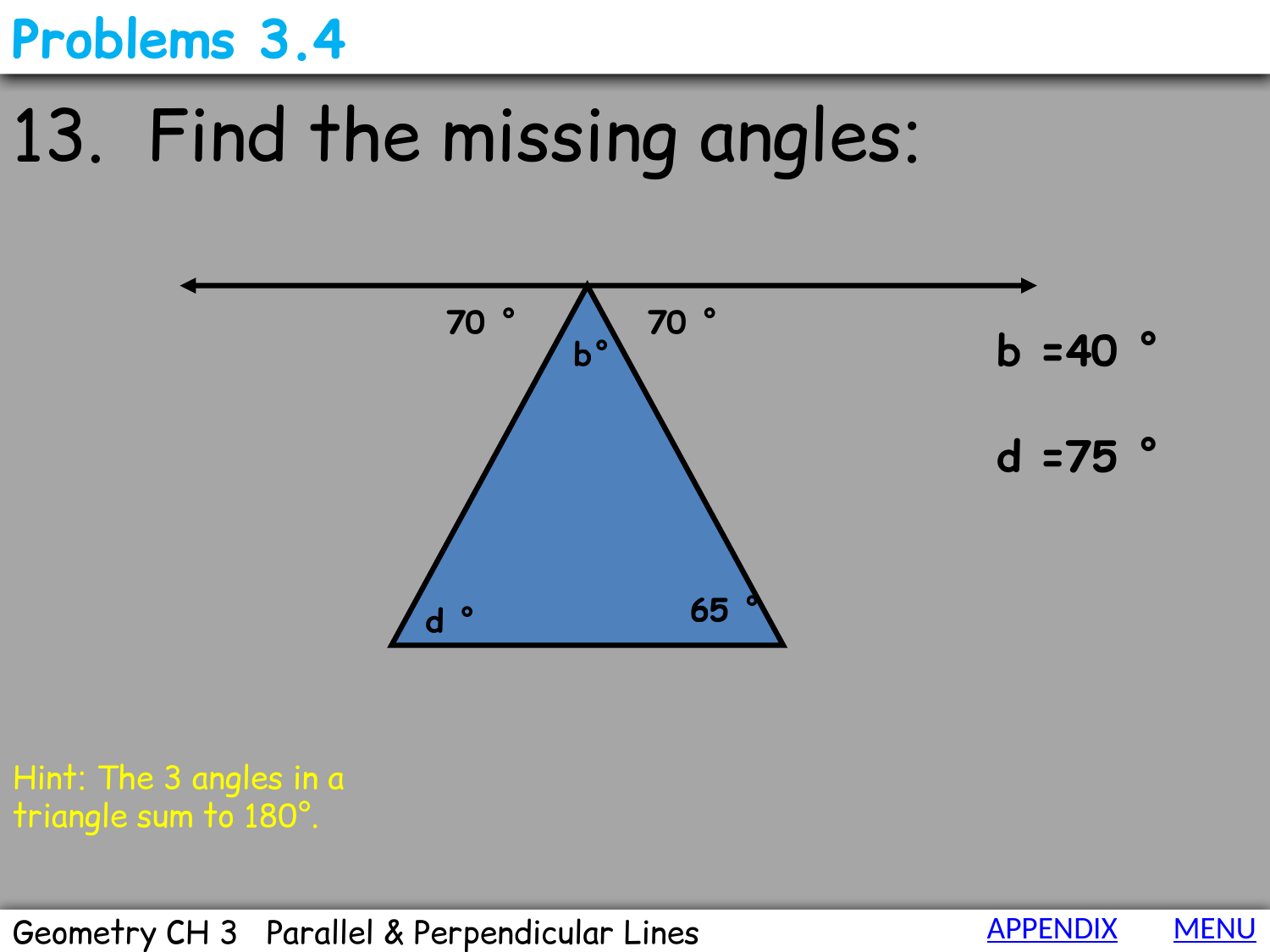

Problems 3.4
13.  Find the missing angles:

70 °
70 °
b =40 °
b°
d =75 °
65 °
d °
Hint: The 3 angles in a triangle sum to 180°.
APPENDIX
MENU
Geometry CH 3	Parallel & Perpendicular Lines